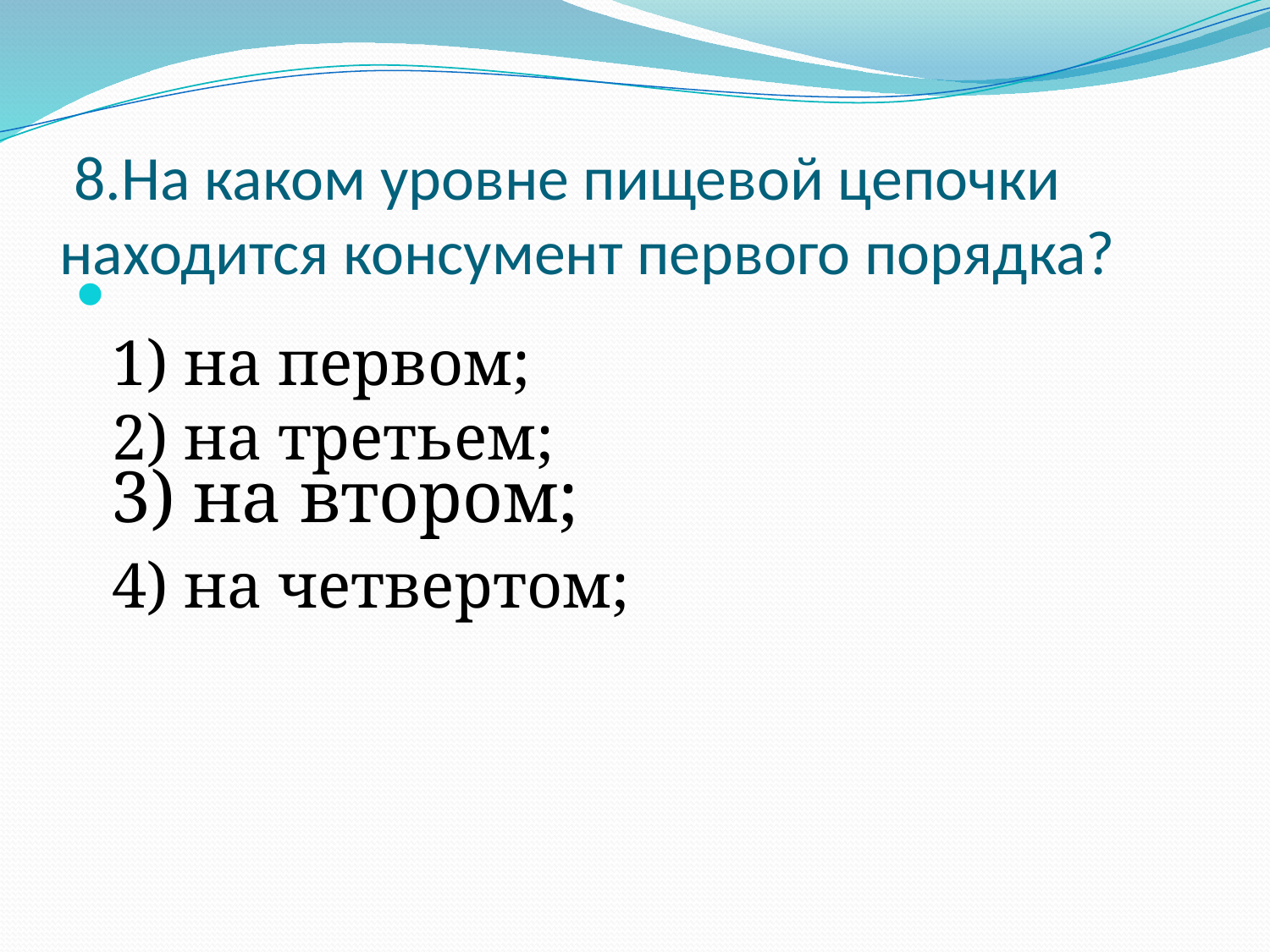

# 8.На каком уровне пищевой цепочки находится консумент первого порядка?
1) на первом; 
2) на третьем; 
 
4) на четвертом;
3) на втором;